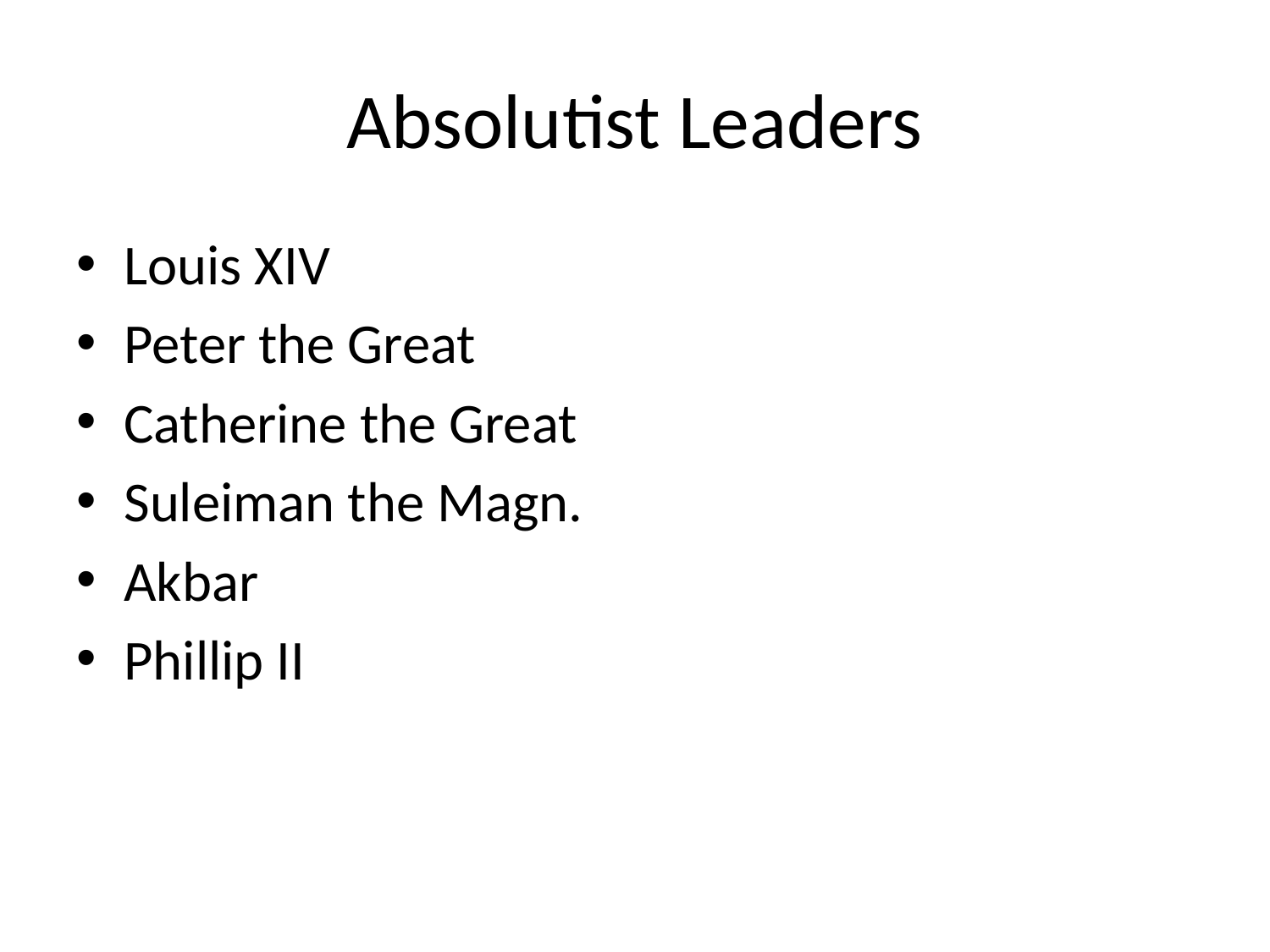

# Absolutist Leaders
Louis XIV
Peter the Great
Catherine the Great
Suleiman the Magn.
Akbar
Phillip II